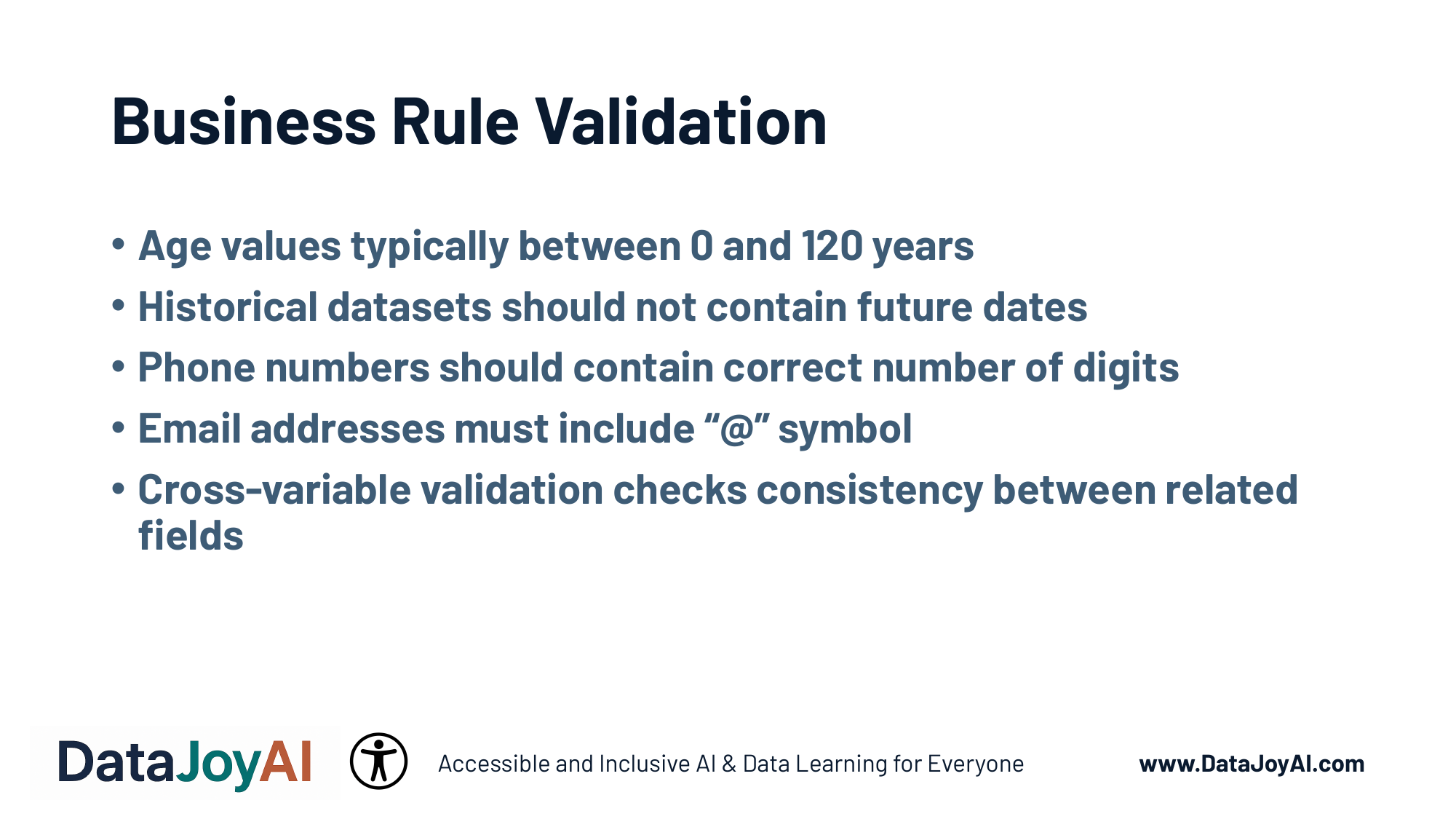

# Business Rule Validation
Age values typically between 0 and 120 years
Historical datasets should not contain future dates
Phone numbers should contain correct number of digits
Email addresses must include “@” symbol
Cross-variable validation checks consistency between related fields